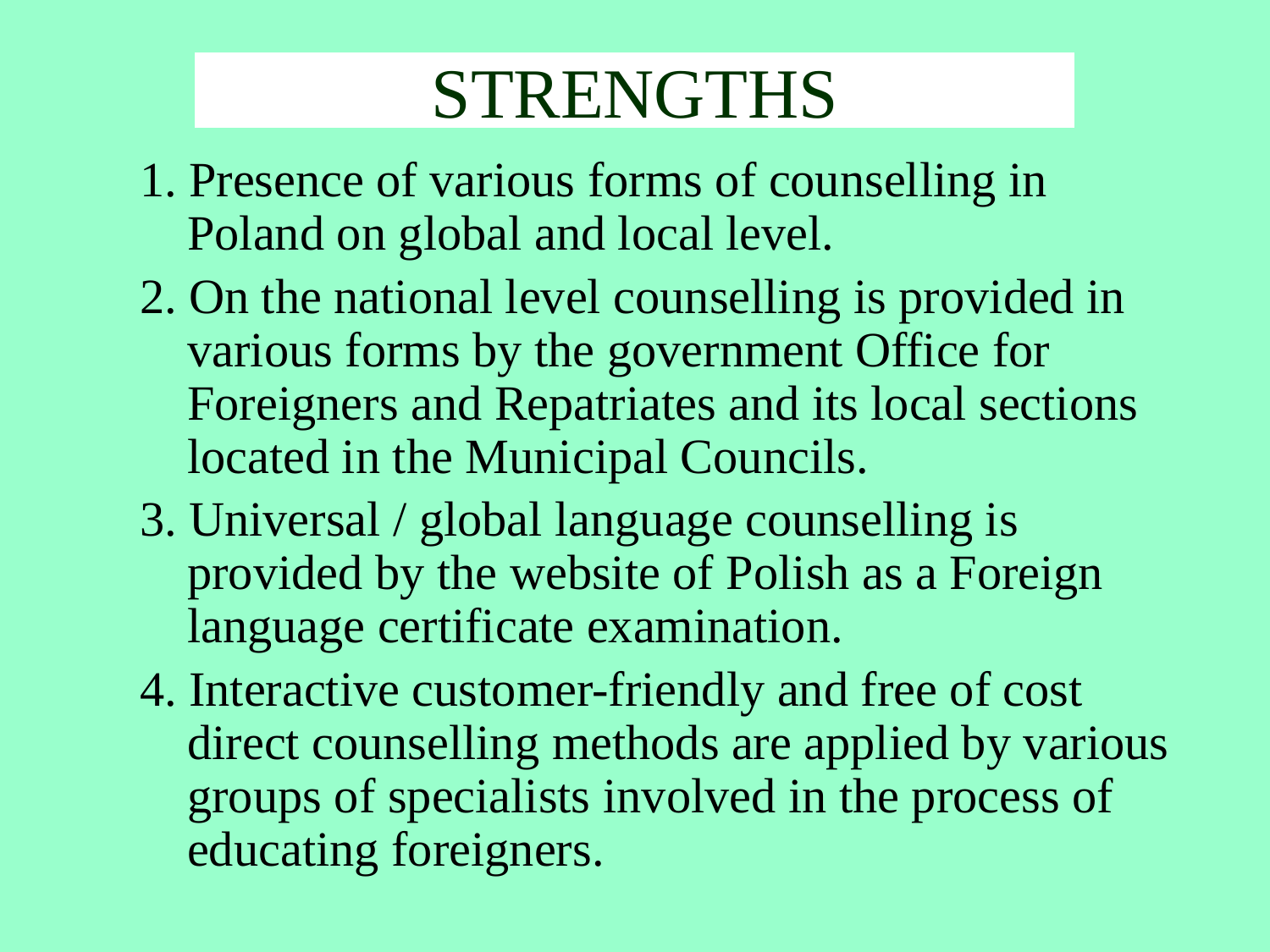

# STRENGTHS
1. Presence of various forms of counselling in Poland on global and local level.
2. On the national level counselling is provided in various forms by the government Office for Foreigners and Repatriates and its local sections located in the Municipal Councils.
3. Universal / global language counselling is provided by the website of Polish as a Foreign language certificate examination.
4. Interactive customer-friendly and free of cost direct counselling methods are applied by various groups of specialists involved in the process of educating foreigners.